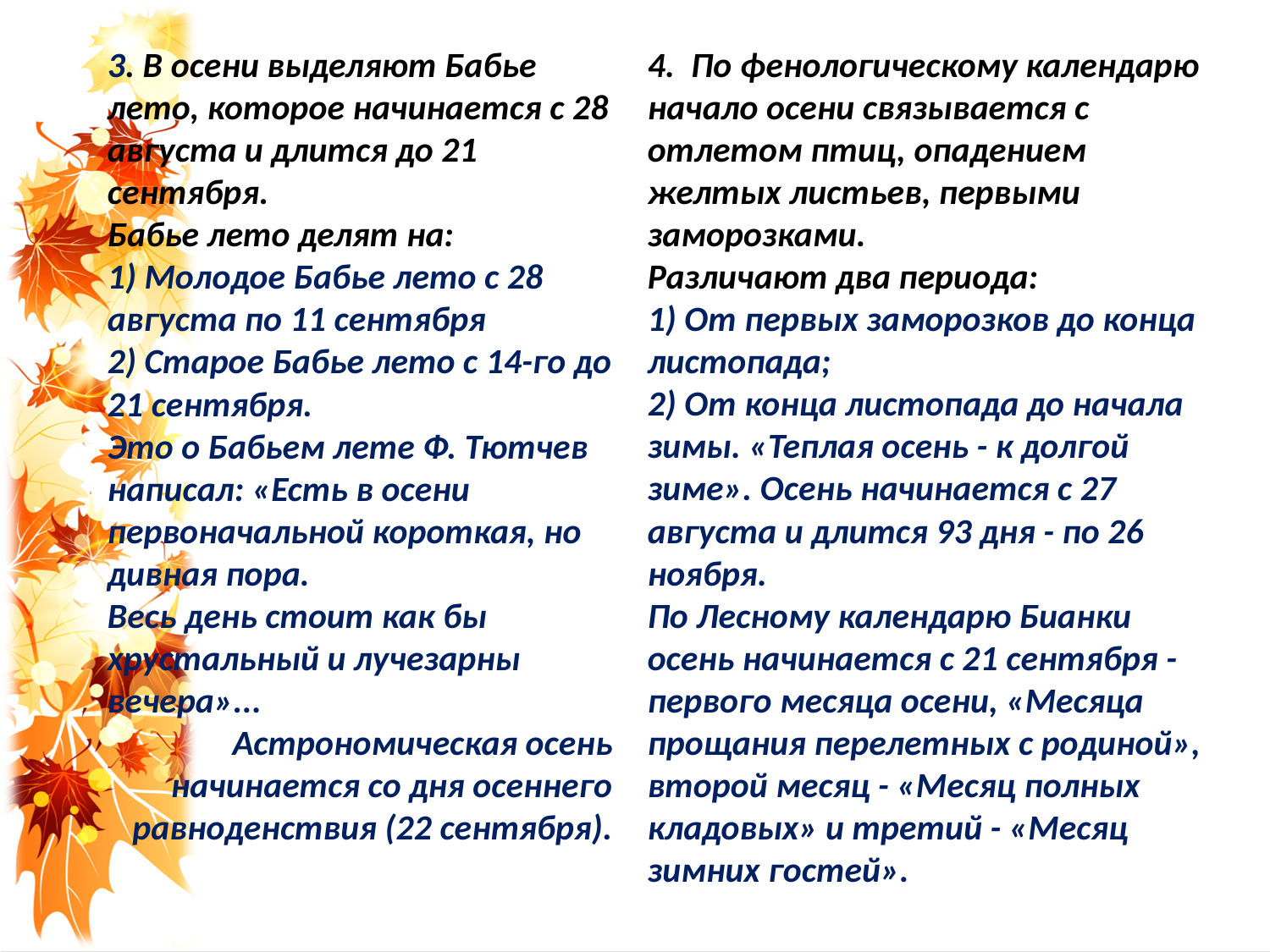

3. В осени выделяют Бабье лето, которое начинается с 28 августа и длится до 21 сентября.
Бабье лето делят на:
1) Молодое Бабье лето с 28 августа по 11 сентября
2) Старое Бабье лето с 14-го до 21 сентября.
Это о Бабьем лете Ф. Тютчев написал: «Есть в осени первоначальной короткая, но дивная пора.
Весь день стоит как бы хрустальный и лучезарны вечера»...
Астрономическая осень начинается со дня осеннего равноденствия (22 сентября).
4.  По фенологическому календарю начало осени связывается с отлетом птиц, опадением желтых листьев, первыми заморозками.
Различают два периода:
1) От первых заморозков до конца листопада;
2) От конца листопада до начала зимы. «Теплая осень - к долгой зиме». Осень начинается с 27 августа и длится 93 дня - по 26 ноября.
По Лесному календарю Бианки осень начинается с 21 сентября - первого месяца осени, «Месяца прощания перелетных с родиной», второй месяц - «Месяц полных кладовых» и третий - «Месяц зимних гостей».
#